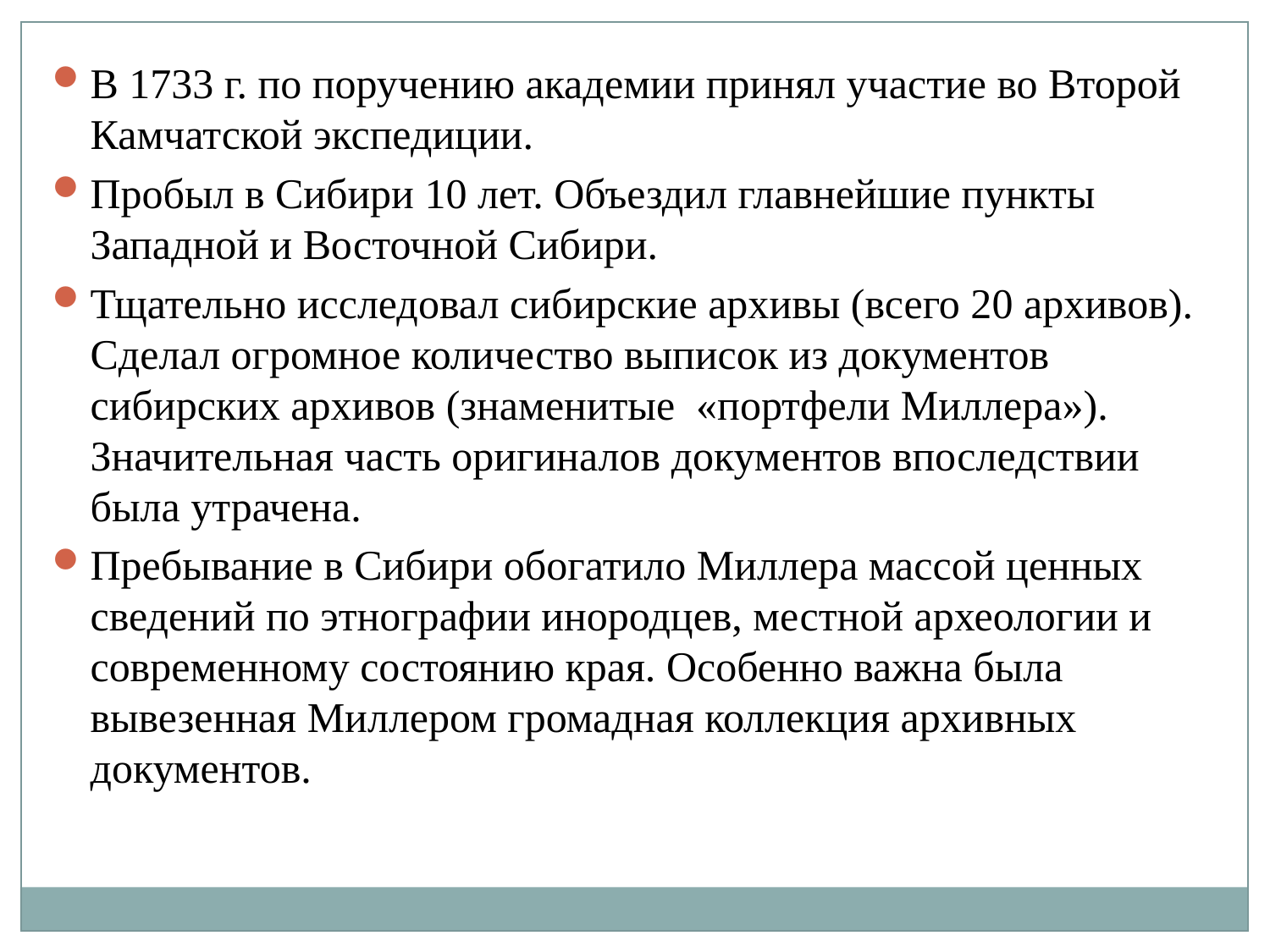

В 1733 г. по поручению академии принял участие во Второй Камчатской экспедиции.
Пробыл в Сибири 10 лет. Объездил главнейшие пункты Западной и Восточной Сибири.
Тщательно исследовал сибирские архивы (всего 20 архивов). Сделал огромное количество выписок из документов сибирских архивов (знаменитые  «портфели Миллера»). Значительная часть оригиналов документов впоследствии была утрачена.
Пребывание в Сибири обогатило Миллера массой ценных сведений по этнографии инородцев, местной археологии и современному состоянию края. Особенно важна была вывезенная Миллером громадная коллекция архивных документов.